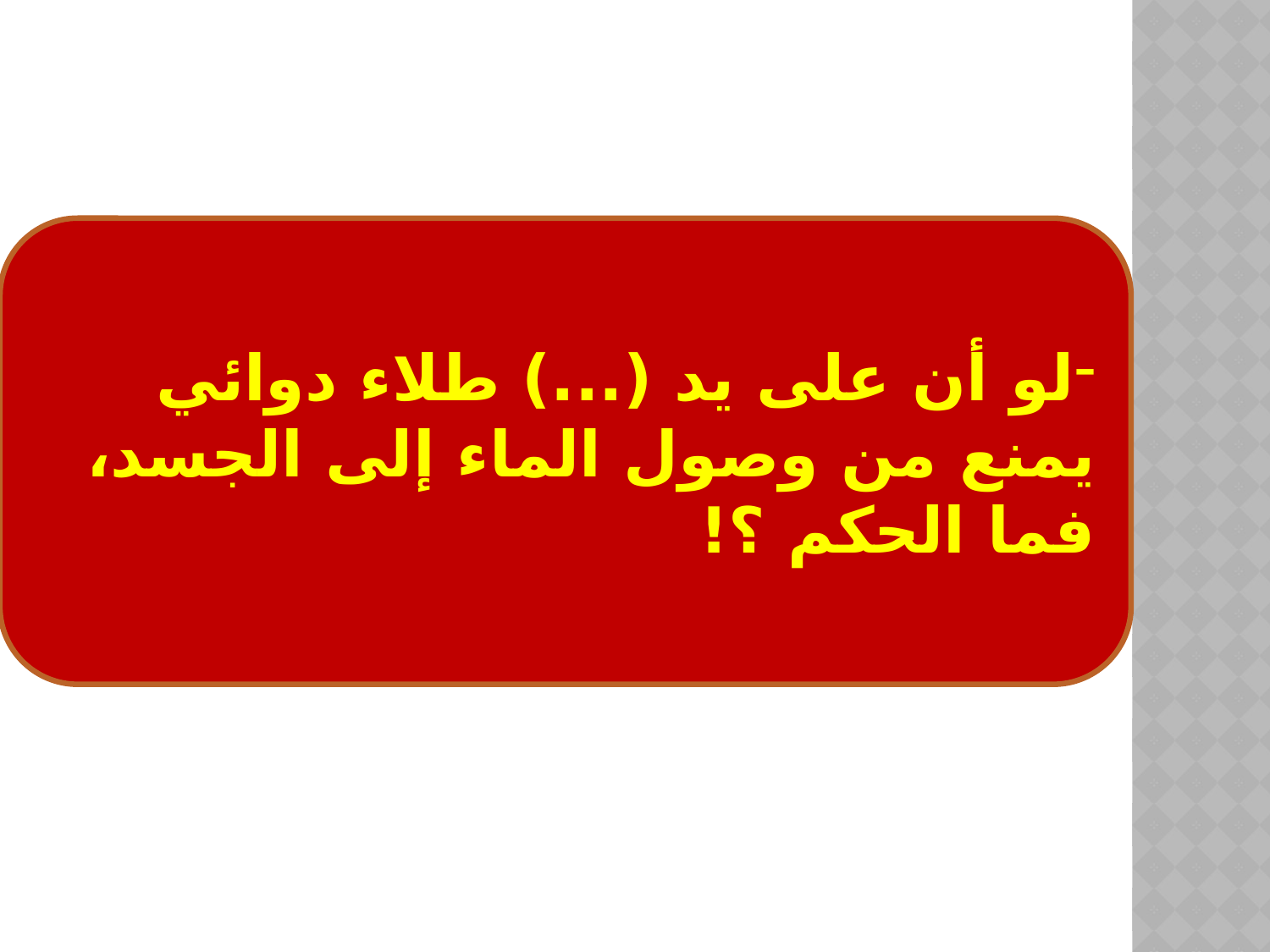

لو أن على يد (...) طلاء دوائي يمنع من وصول الماء إلى الجسد، فما الحكم ؟!